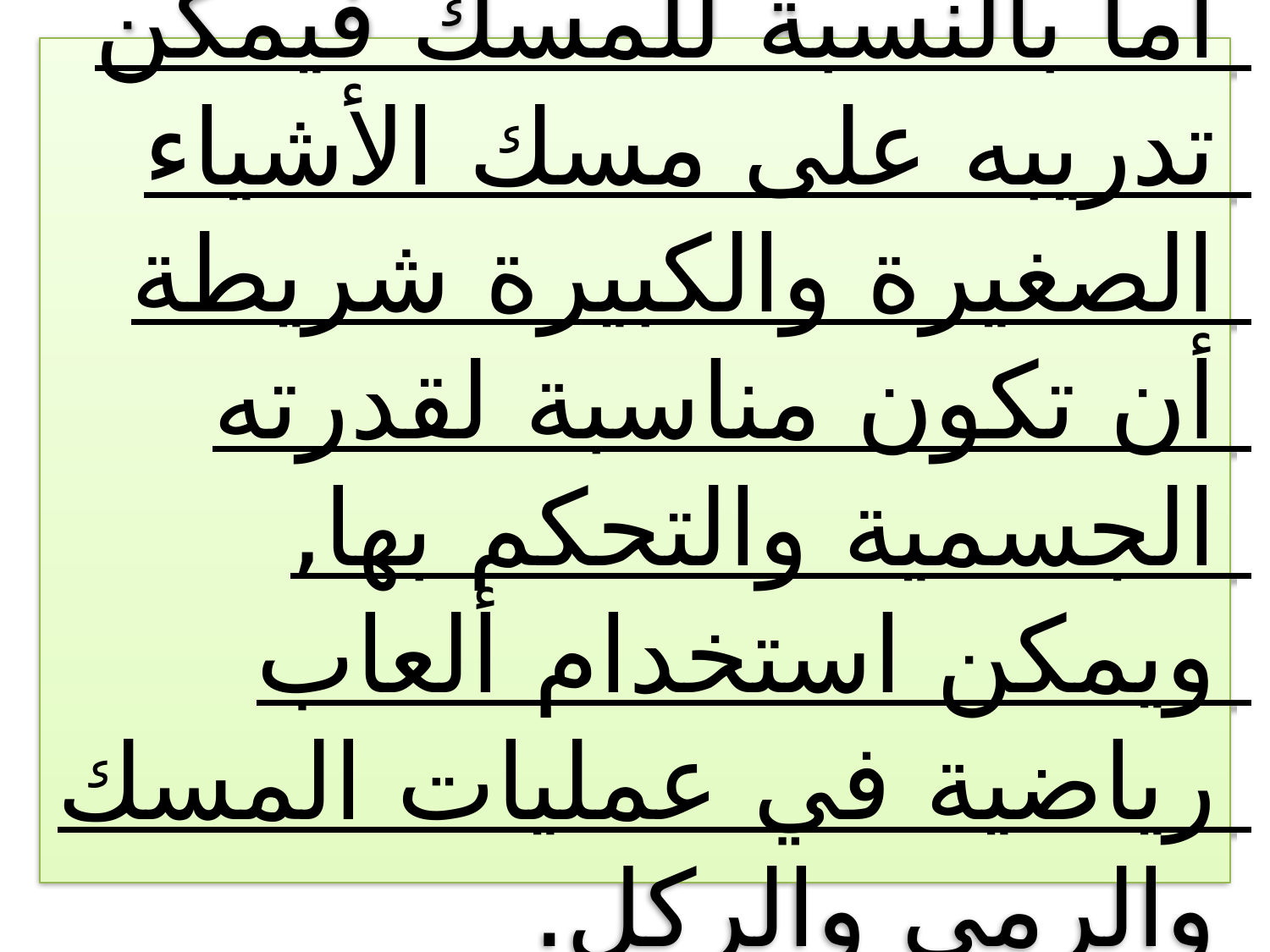

# أما بالنسبة للمسك فيمكن تدريبه على مسك الأشياء الصغيرة والكبيرة شريطة أن تكون مناسبة لقدرته الجسمية والتحكم بها, ويمكن استخدام ألعاب رياضية في عمليات المسك والرمي والركل.